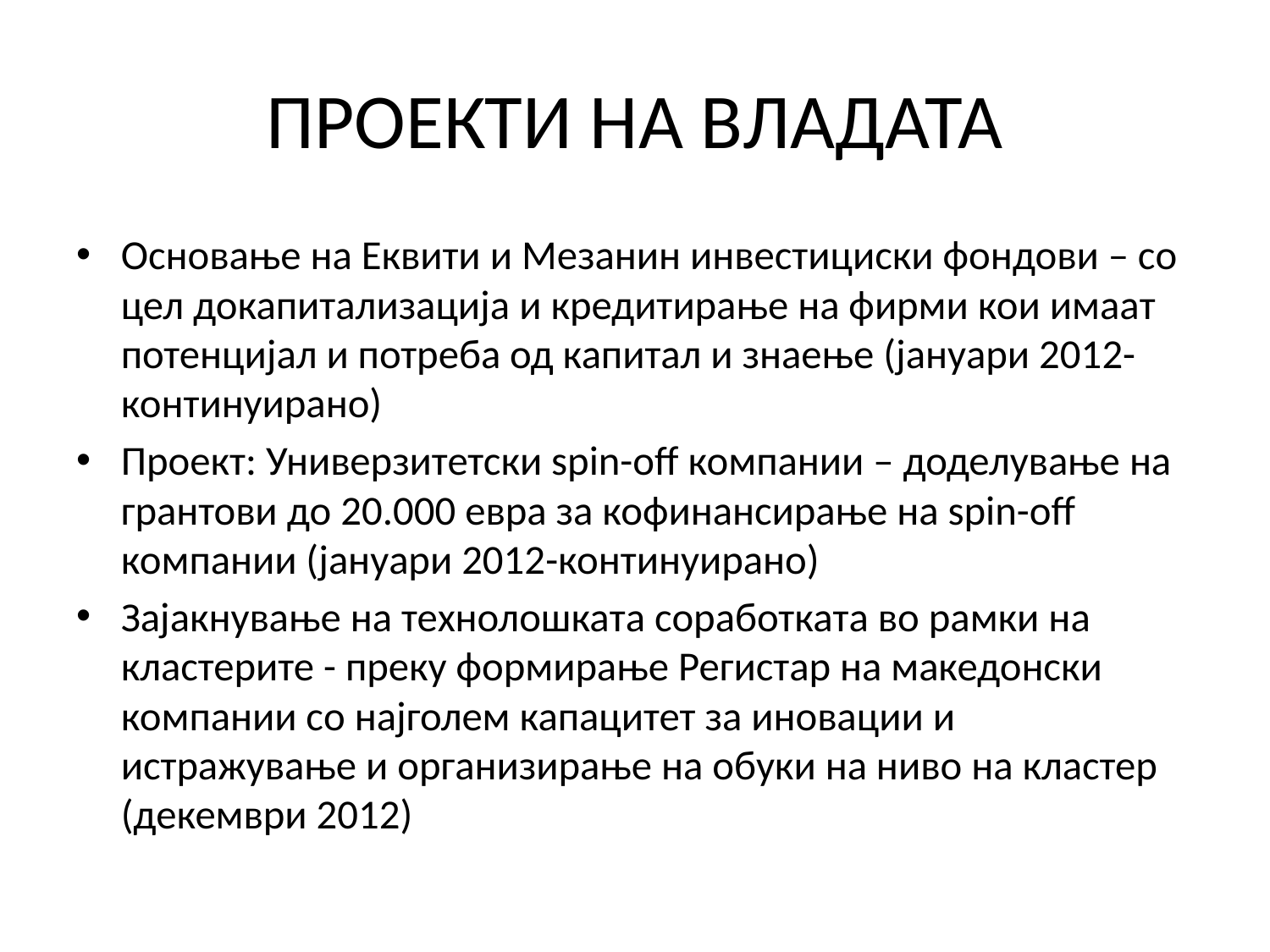

# ПРОЕКТИ НА ВЛАДАТА
Основање на Еквити и Мезанин инвестициски фондови – со цел докапитализација и кредитирање на фирми кои имаат потенцијал и потреба од капитал и знаење (јануари 2012-континуирано)
Проект: Универзитетски spin-off компании – доделување на грантови до 20.000 евра за кофинансирање на spin-off компании (јануари 2012-континуирано)
Зајакнување на технолошката соработката во рамки на кластерите - преку формирање Регистар на македонски компании со најголем капацитет за иновации и истражување и организирање на обуки на ниво на кластер (декември 2012)